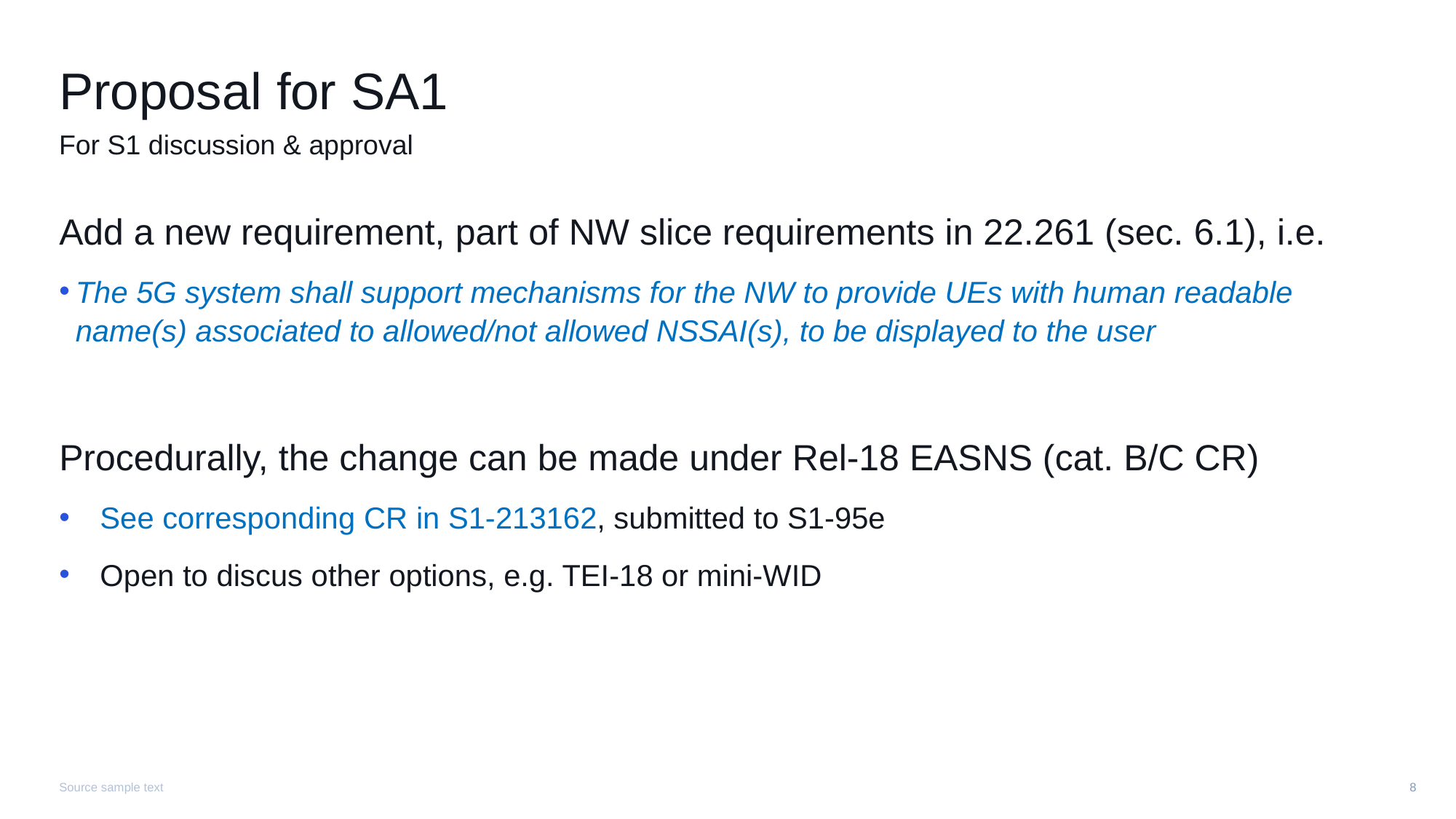

# Proposal for SA1
For S1 discussion & approval
Add a new requirement, part of NW slice requirements in 22.261 (sec. 6.1), i.e.
The 5G system shall support mechanisms for the NW to provide UEs with human readable name(s) associated to allowed/not allowed NSSAI(s), to be displayed to the user

Procedurally, the change can be made under Rel-18 EASNS (cat. B/C CR)
See corresponding CR in S1-213162, submitted to S1-95e
Open to discus other options, e.g. TEI-18 or mini-WID

Source sample text